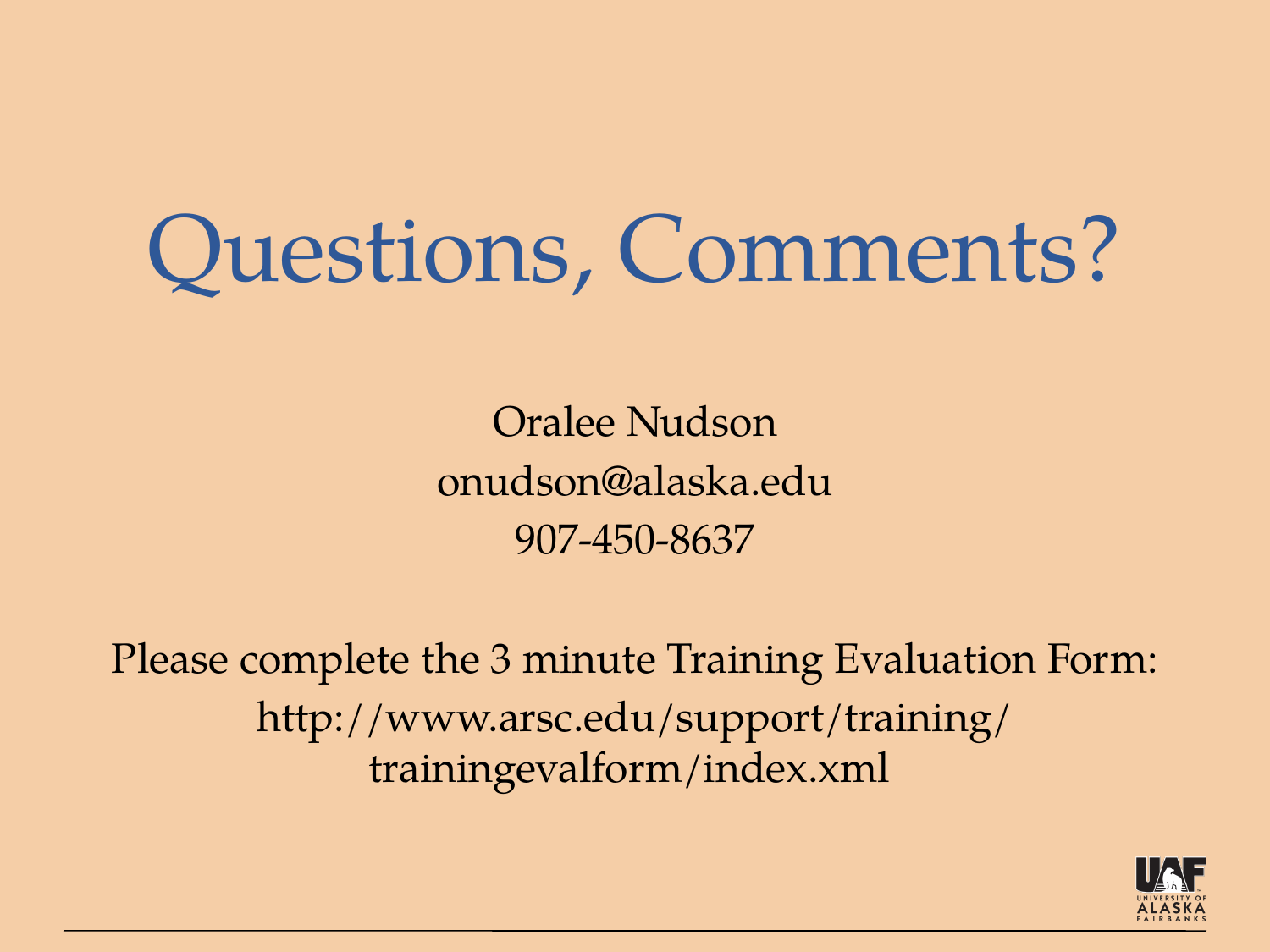

# Questions, Comments?
Oralee Nudson
onudson@alaska.edu
907-450-8637

Please complete the 3 minute Training Evaluation Form:
http://www.arsc.edu/support/training/ trainingevalform/index.xml